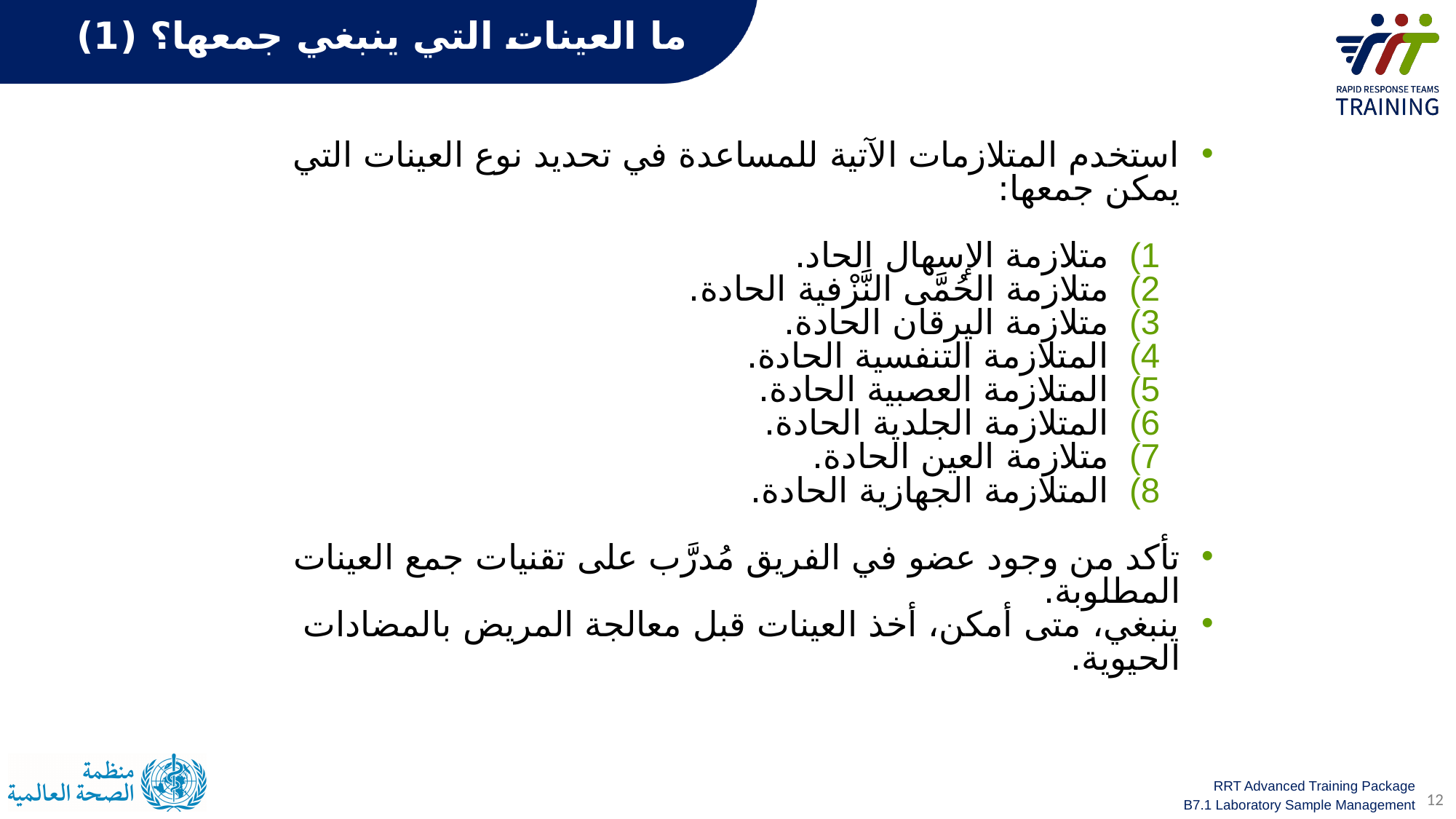

ما العينات التي ينبغي جمعها؟ (1)
استخدم المتلازمات الآتية للمساعدة في تحديد نوع العينات التي يمكن جمعها:

متلازمة الإسهال الحاد.
متلازمة الحُمَّى النَّزْفية الحادة.
متلازمة اليرقان الحادة.
المتلازمة التنفسية الحادة.
المتلازمة العصبية الحادة.
المتلازمة الجلدية الحادة.
متلازمة العين الحادة.
المتلازمة الجهازية الحادة.

تأكد من وجود عضو في الفريق مُدرَّب على تقنيات جمع العينات المطلوبة.
ينبغي، متى أمكن، أخذ العينات قبل معالجة المريض بالمضادات الحيوية.